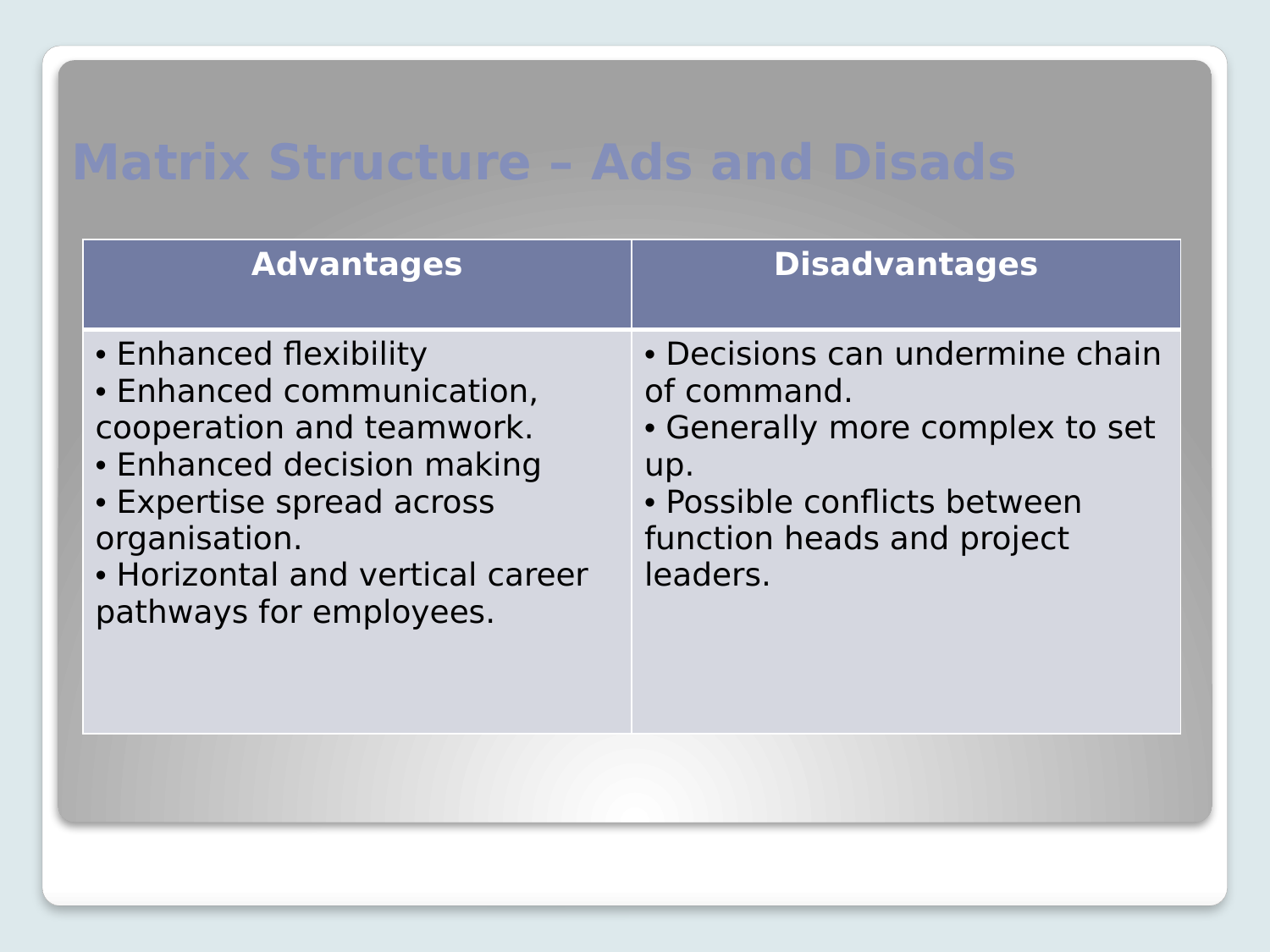

# Matrix Structure – Ads and Disads

| Advantages | Disadvantages |
| --- | --- |
| Enhanced flexibility Enhanced communication, cooperation and teamwork. Enhanced decision making Expertise spread across organisation. Horizontal and vertical career pathways for employees. | Decisions can undermine chain of command. Generally more complex to set up. Possible conflicts between function heads and project leaders. |